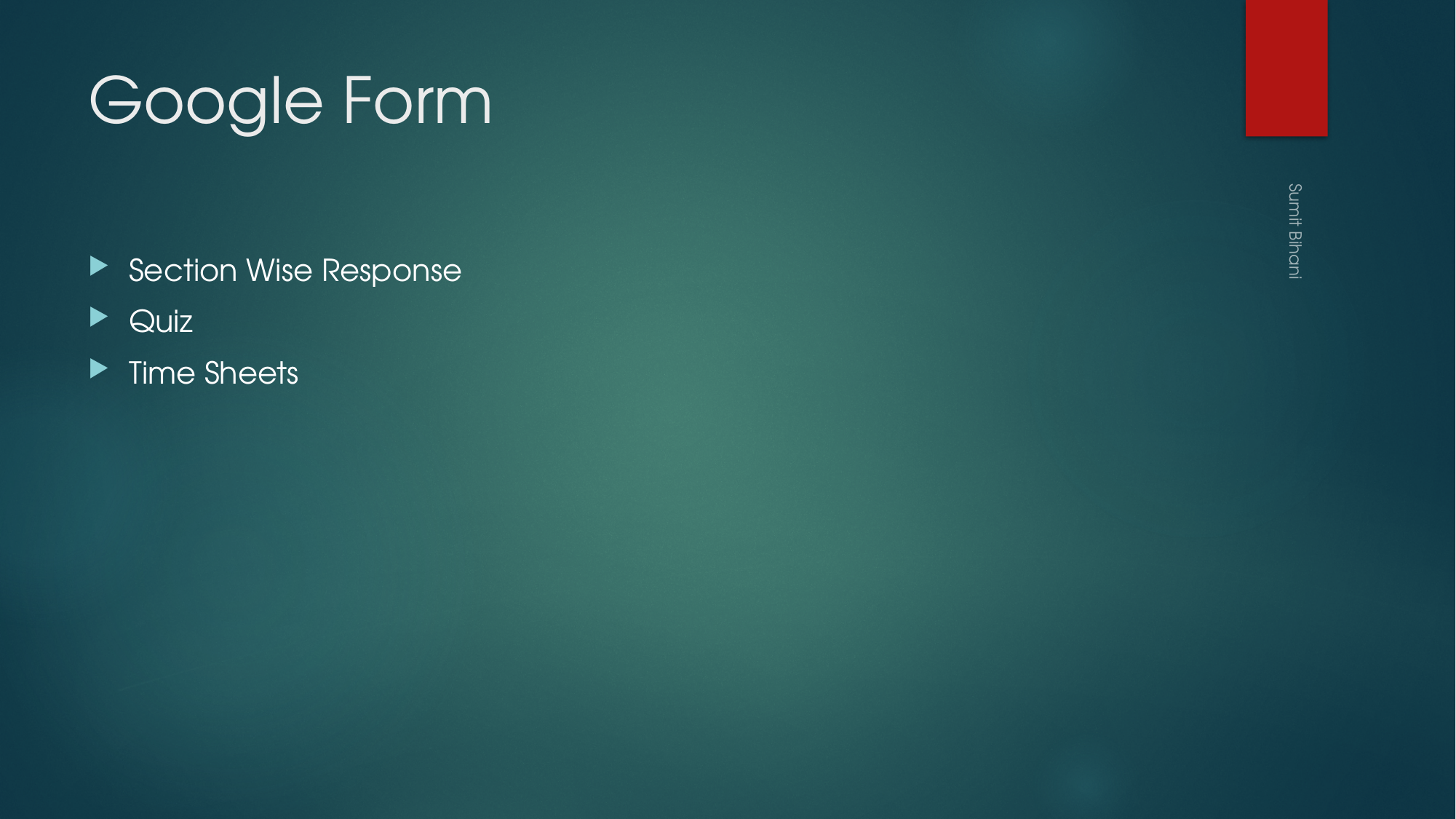

# Google Form
Section Wise Response
Quiz
Time Sheets

Sumit Bihani